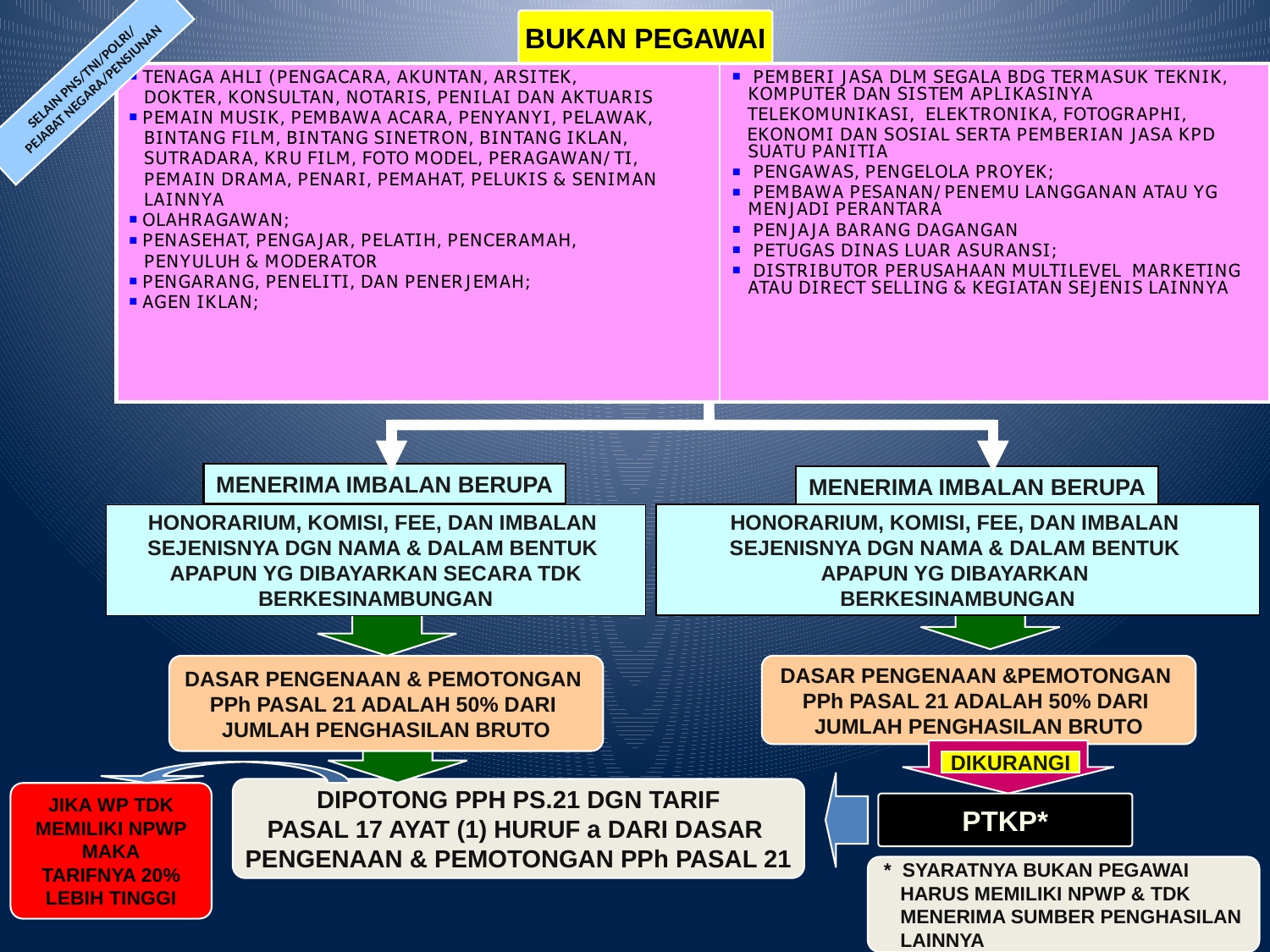

BUKAN PEGAWAI
SELAIN PNS/TNI/POLRI/
PEJABAT NEGARA/PENSIUNAN
| TENAGA AHLI (PENGACARA, AKUNTAN, ARSITEK, DOKTER, KONSULTAN, NOTARIS, PENILAI DAN AKTUARIS PEMAIN MUSIK, PEMBAWA ACARA, PENYANYI, PELAWAK, BINTANG FILM, BINTANG SINETRON, BINTANG IKLAN, SUTRADARA, KRU FILM, FOTO MODEL, PERAGAWAN/TI, PEMAIN DRAMA, PENARI, PEMAHAT, PELUKIS & SENIMAN LAINNYA OLAHRAGAWAN; PENASEHAT, PENGAJAR, PELATIH, PENCERAMAH, PENYULUH & MODERATOR PENGARANG, PENELITI, DAN PENERJEMAH; AGEN IKLAN; | PEMBERI JASA DLM SEGALA BDG TERMASUK TEKNIK, KOMPUTER DAN SISTEM APLIKASINYA TELEKOMUNIKASI, ELEKTRONIKA, FOTOGRAPHI, EKONOMI DAN SOSIAL SERTA PEMBERIAN JASA KPD SUATU PANITIA PENGAWAS, PENGELOLA PROYEK; PEMBAWA PESANAN/PENEMU LANGGANAN ATAU YG MENJADI PERANTARA PENJAJA BARANG DAGANGAN PETUGAS DINAS LUAR ASURANSI; DISTRIBUTOR PERUSAHAAN MULTILEVEL MARKETING ATAU DIRECT SELLING & KEGIATAN SEJENIS LAINNYA |
| --- | --- |

MENERIMA IMBALAN BERUPA
MENERIMA IMBALAN BERUPA
HONORARIUM, KOMISI, FEE, DAN IMBALAN
SEJENISNYA DGN NAMA & DALAM BENTUK
APAPUN YG DIBAYARKAN SECARA TDK
BERKESINAMBUNGAN
HONORARIUM, KOMISI, FEE, DAN IMBALAN
SEJENISNYA DGN NAMA & DALAM BENTUK
APAPUN YG DIBAYARKAN
BERKESINAMBUNGAN

DASAR PENGENAAN & PEMOTONGAN
PPh PASAL 21 ADALAH 50% DARI
JUMLAH PENGHASILAN BRUTO
DASAR PENGENAAN &PEMOTONGAN
PPh PASAL 21 ADALAH 50% DARI
JUMLAH PENGHASILAN BRUTO

DIKURANGI

DIPOTONG PPH PS.21 DGN TARIF
PASAL 17 AYAT (1) HURUF a DARI DASAR
PENGENAAN & PEMOTONGAN PPh PASAL 21
JIKA WP TDK MEMILIKI NPWP MAKA
TARIFNYA 20% LEBIH TINGGI
PTKP*

*  SYARATNYA BUKAN PEGAWAI
   HARUS MEMILIKI NPWP & TDK
   MENERIMA SUMBER PENGHASILAN
   LAINNYA
41